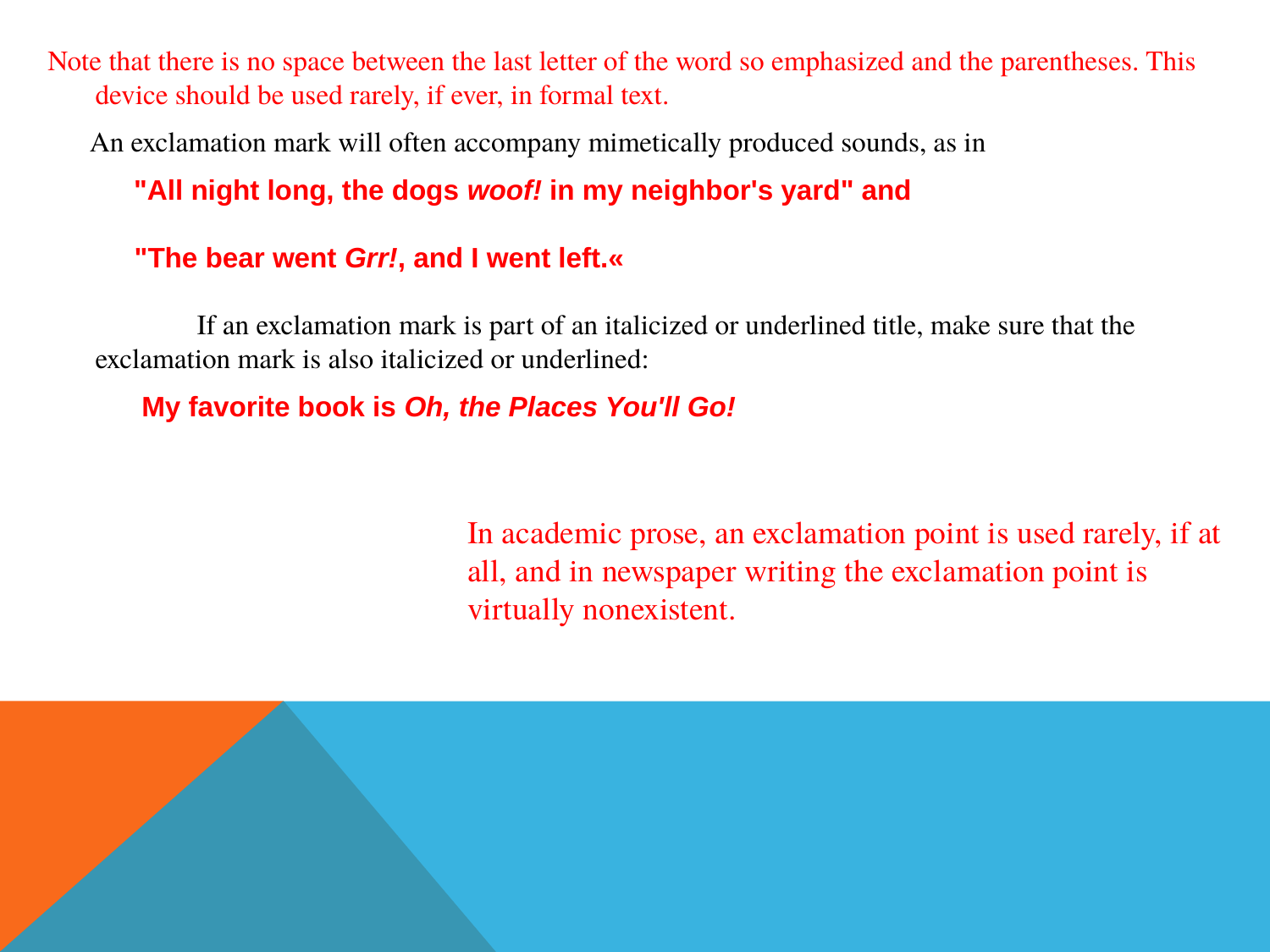

#
Note that there is no space between the last letter of the word so emphasized and the parentheses. This device should be used rarely, if ever, in formal text.
      An exclamation mark will often accompany mimetically produced sounds, as in
           "All night long, the dogs woof! in my neighbor's yard" and 
     "The bear went Grr!, and I went left.«
                                                                                                                                                                If an exclamation mark is part of an italicized or underlined title, make sure that the exclamation mark is also italicized or underlined:
            My favorite book is Oh, the Places You'll Go!

In academic prose, an exclamation point is used rarely, if at all, and in newspaper writing the exclamation point is virtually nonexistent.